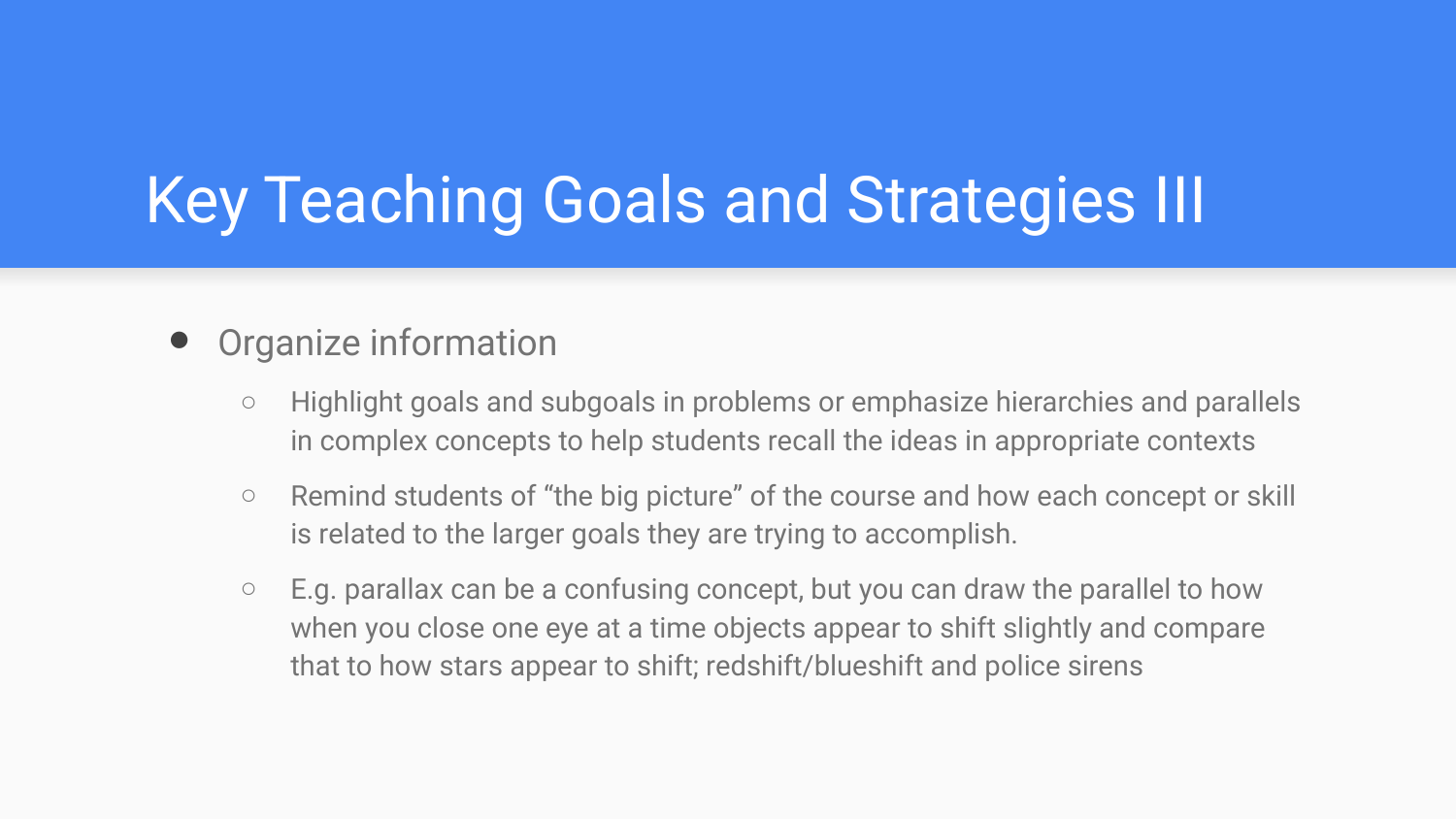

# Key Teaching Goals and Strategies III
Organize information
Highlight goals and subgoals in problems or emphasize hierarchies and parallels in complex concepts to help students recall the ideas in appropriate contexts
Remind students of “the big picture” of the course and how each concept or skill is related to the larger goals they are trying to accomplish.
E.g. parallax can be a confusing concept, but you can draw the parallel to how when you close one eye at a time objects appear to shift slightly and compare that to how stars appear to shift; redshift/blueshift and police sirens